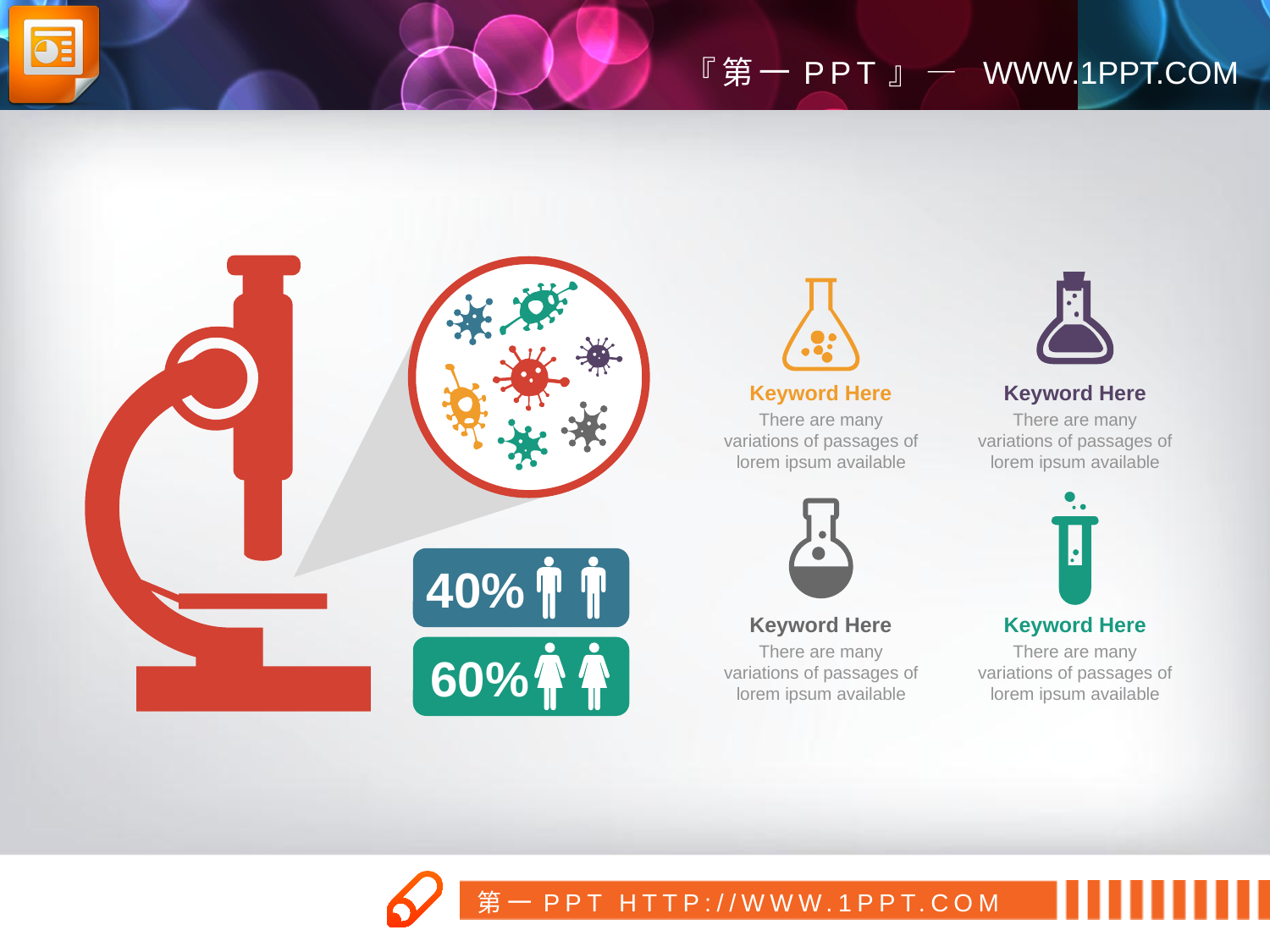

Keyword Here
There are many variations of passages of lorem ipsum available
Keyword Here
There are many variations of passages of lorem ipsum available

40%
Keyword Here
There are many variations of passages of lorem ipsum available
Keyword Here
There are many variations of passages of lorem ipsum available

60%